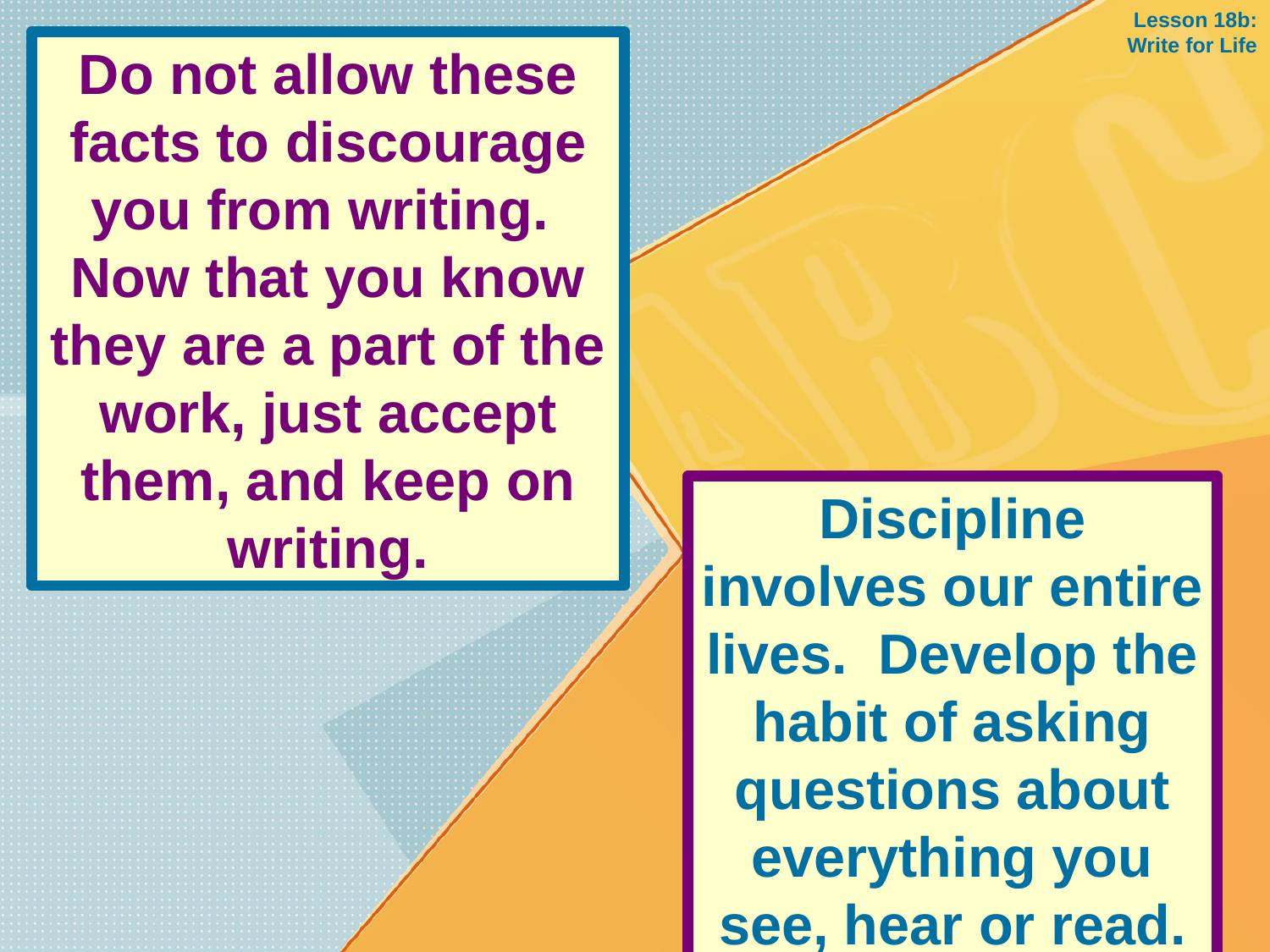

Lesson 18b: Write for Life
Do not allow these facts to discourage you from writing.  Now that you know they are a part of the work, just accept them, and keep on writing.
Discipline involves our entire lives.  Develop the habit of asking questions about everything you see, hear or read.